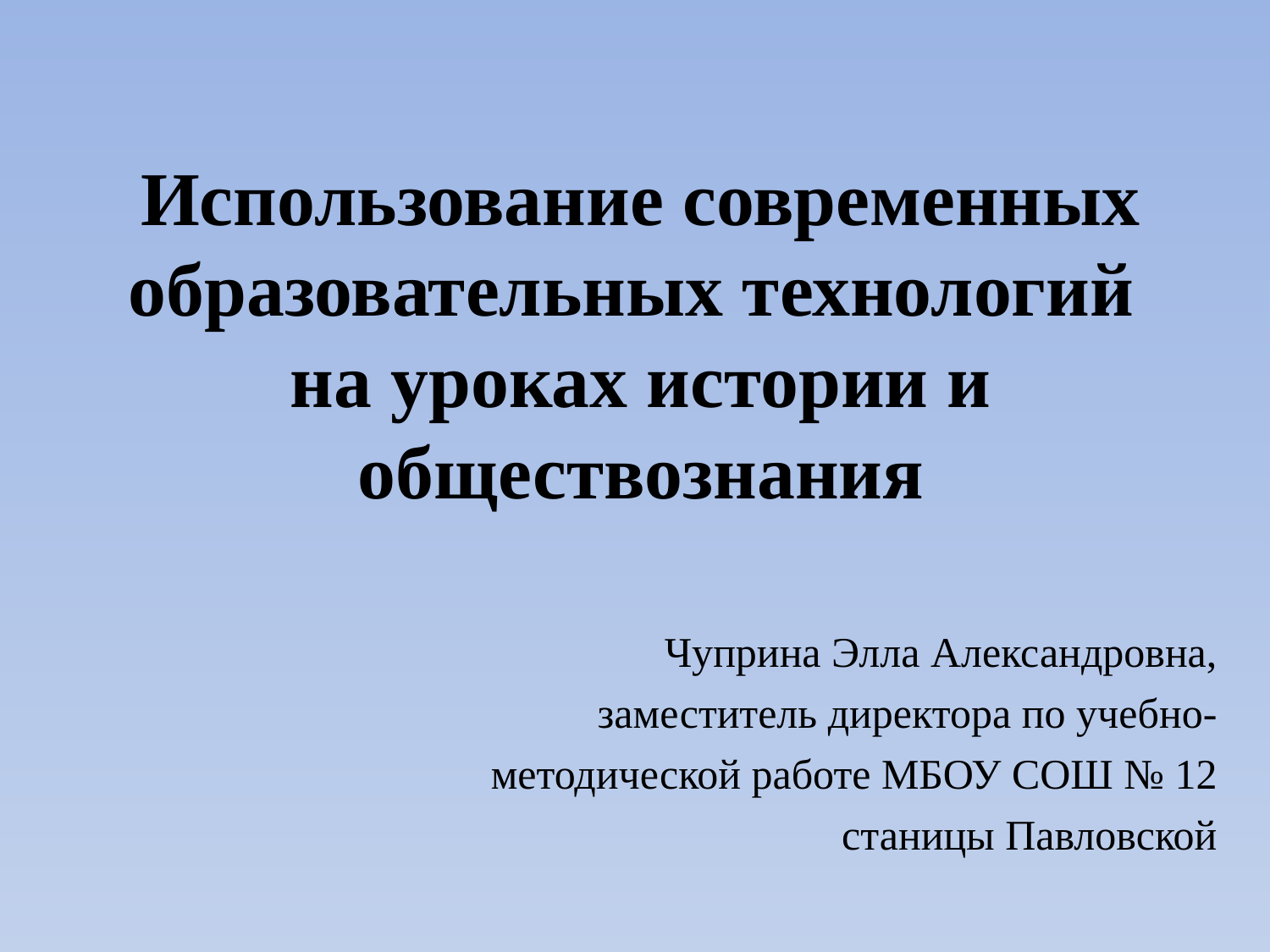

# Использование современных образовательных технологий на уроках истории и обществознания

Чуприна Элла Александровна, заместитель директора по учебно-методической работе МБОУ СОШ № 12 станицы Павловской